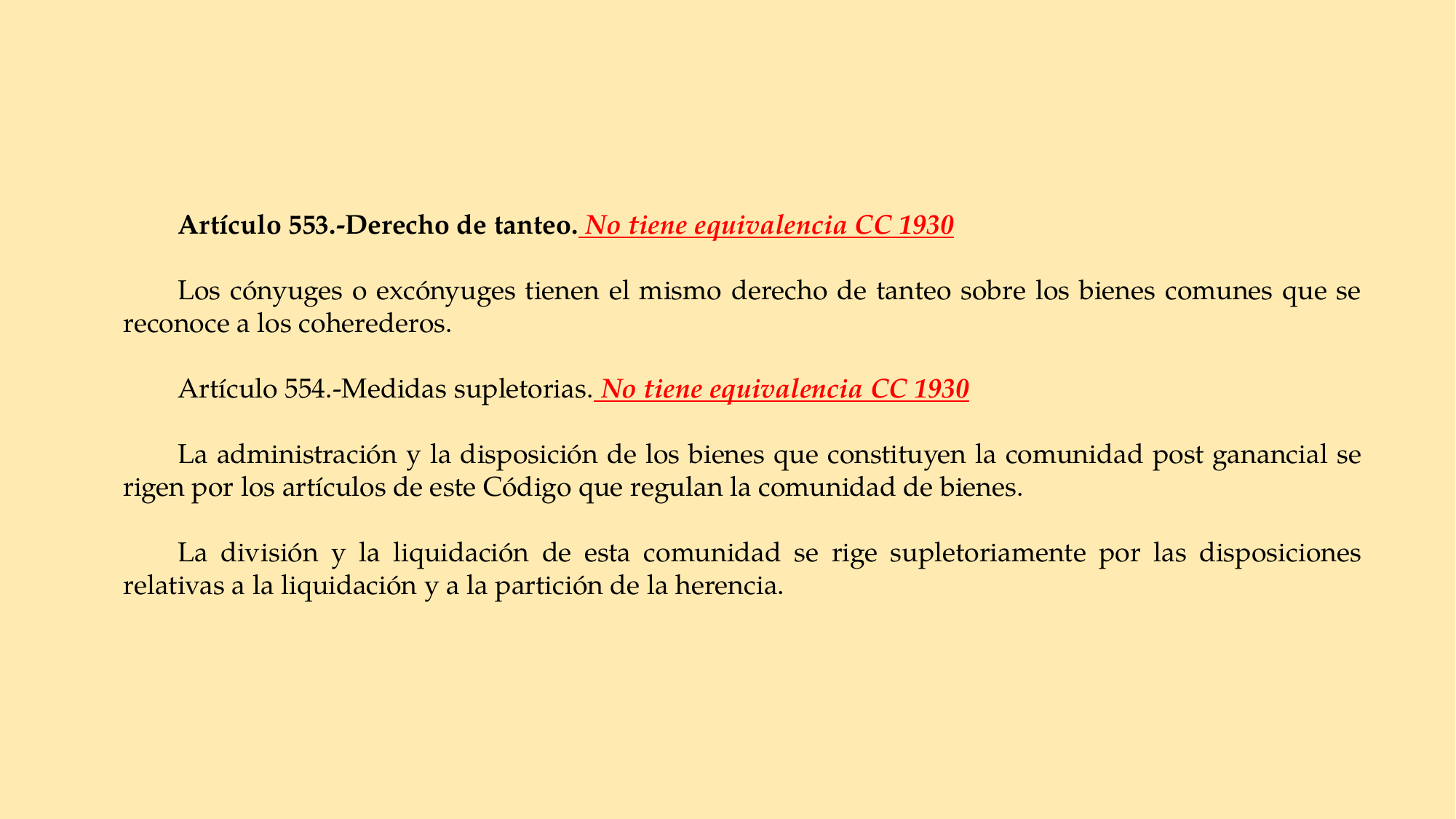

Artículo 553.-Derecho de tanteo. No tiene equivalencia CC 1930

Los cónyuges o excónyuges tienen el mismo derecho de tanteo sobre los bienes comunes que se reconoce a los coherederos.

Artículo 554.-Medidas supletorias. No tiene equivalencia CC 1930

La administración y la disposición de los bienes que constituyen la comunidad post ganancial se rigen por los artículos de este Código que regulan la comunidad de bienes.

La división y la liquidación de esta comunidad se rige supletoriamente por las disposiciones relativas a la liquidación y a la partición de la herencia.